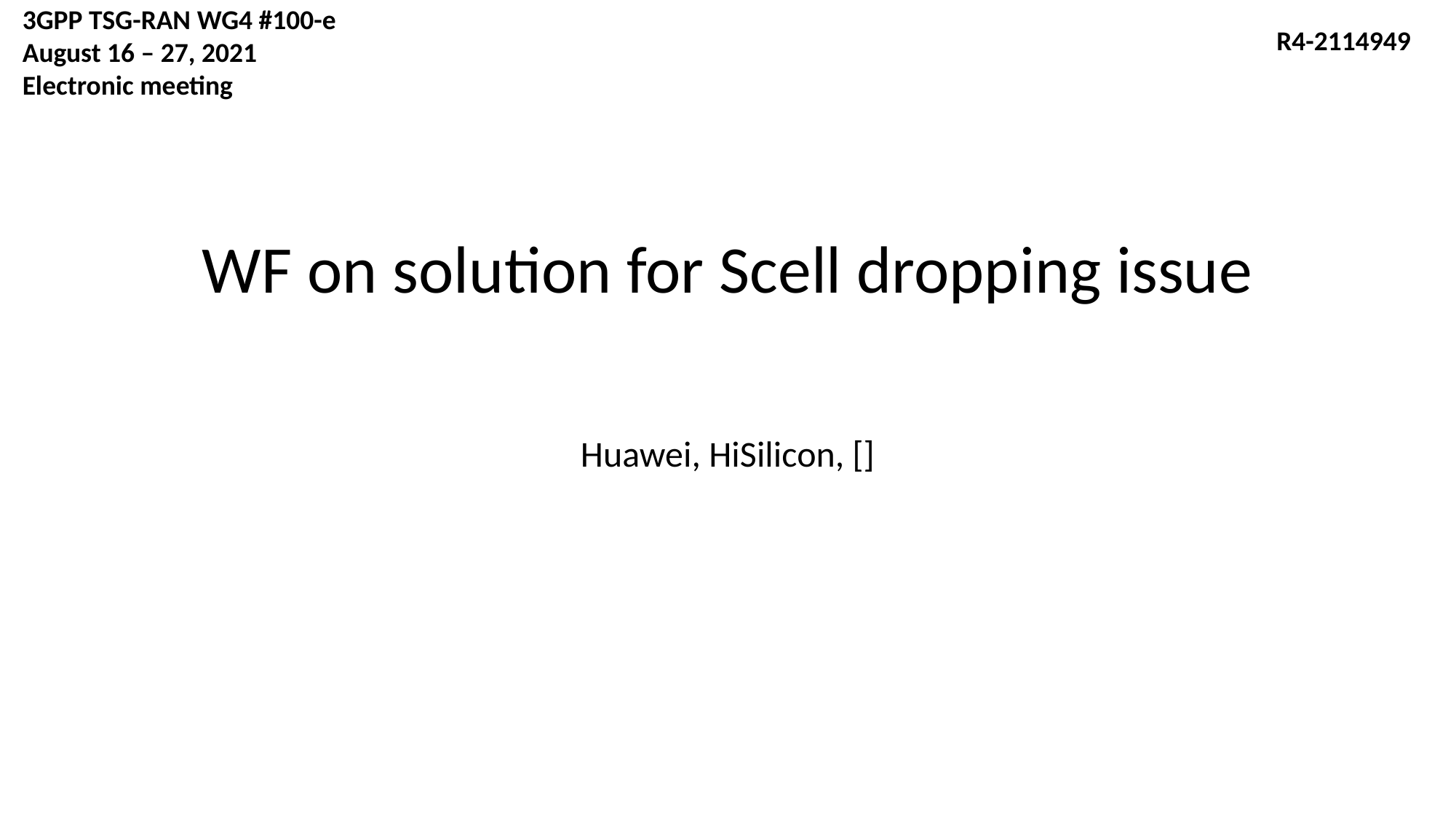

3GPP TSG-RAN WG4 #100-e
August 16 – 27, 2021
Electronic meeting
R4-2114949
# WF on solution for Scell dropping issue
Huawei, HiSilicon, []